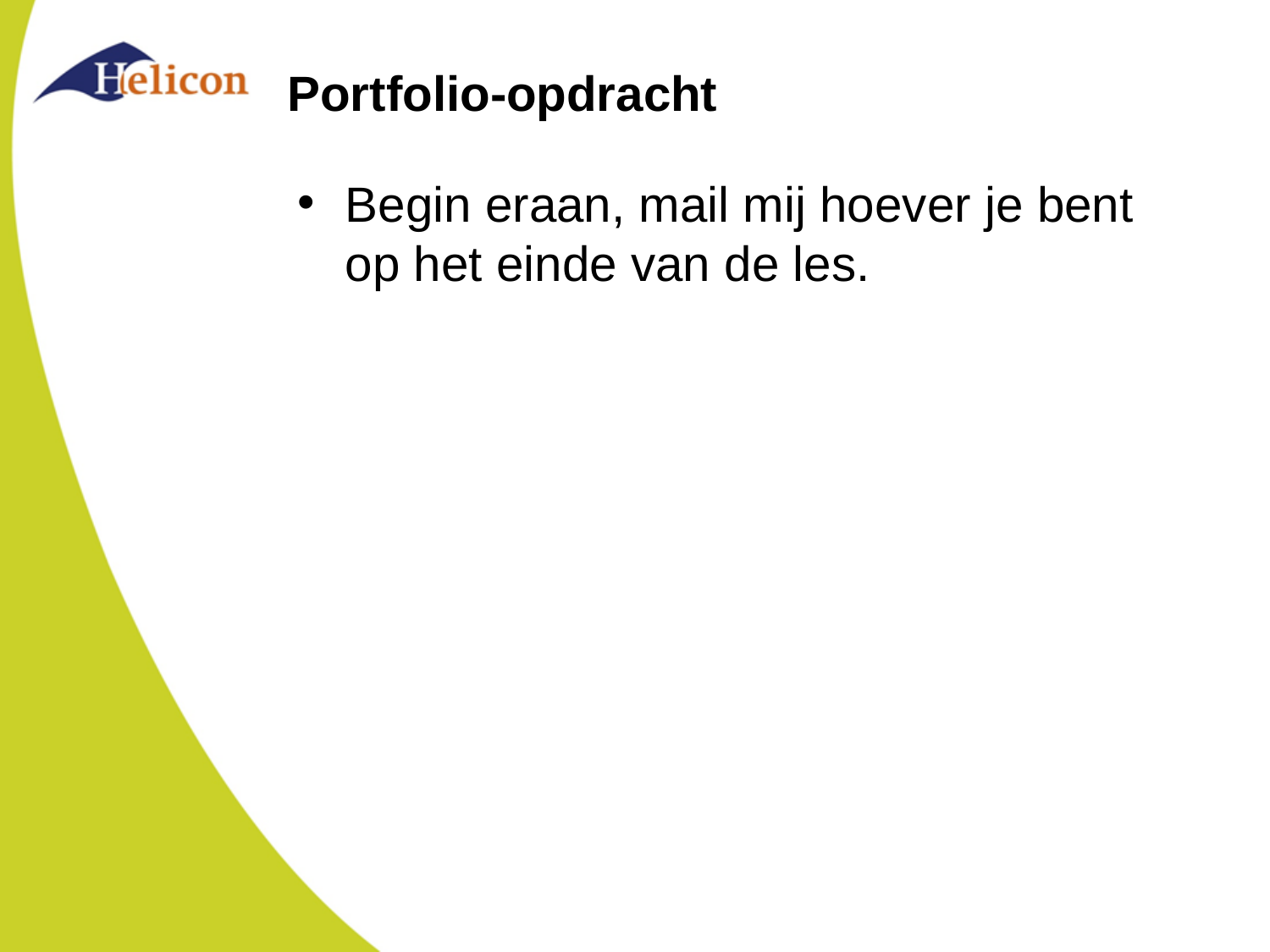

# Portfolio-opdracht
Begin eraan, mail mij hoever je bent op het einde van de les.